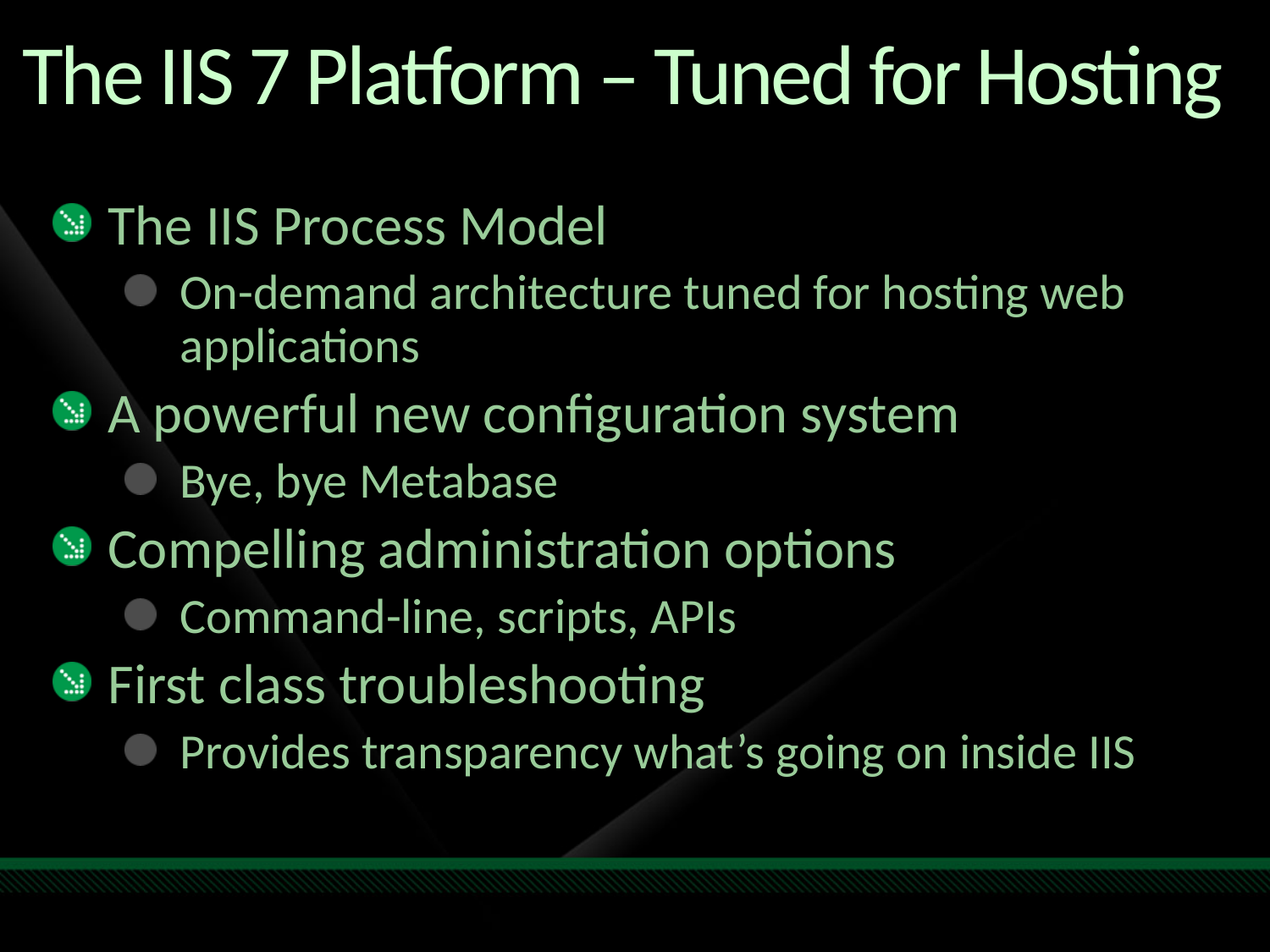

# The IIS 7 Platform – Tuned for Hosting
The IIS Process Model
On-demand architecture tuned for hosting web applications
A powerful new configuration system
Bye, bye Metabase
Compelling administration options
Command-line, scripts, APIs
First class troubleshooting
Provides transparency what’s going on inside IIS